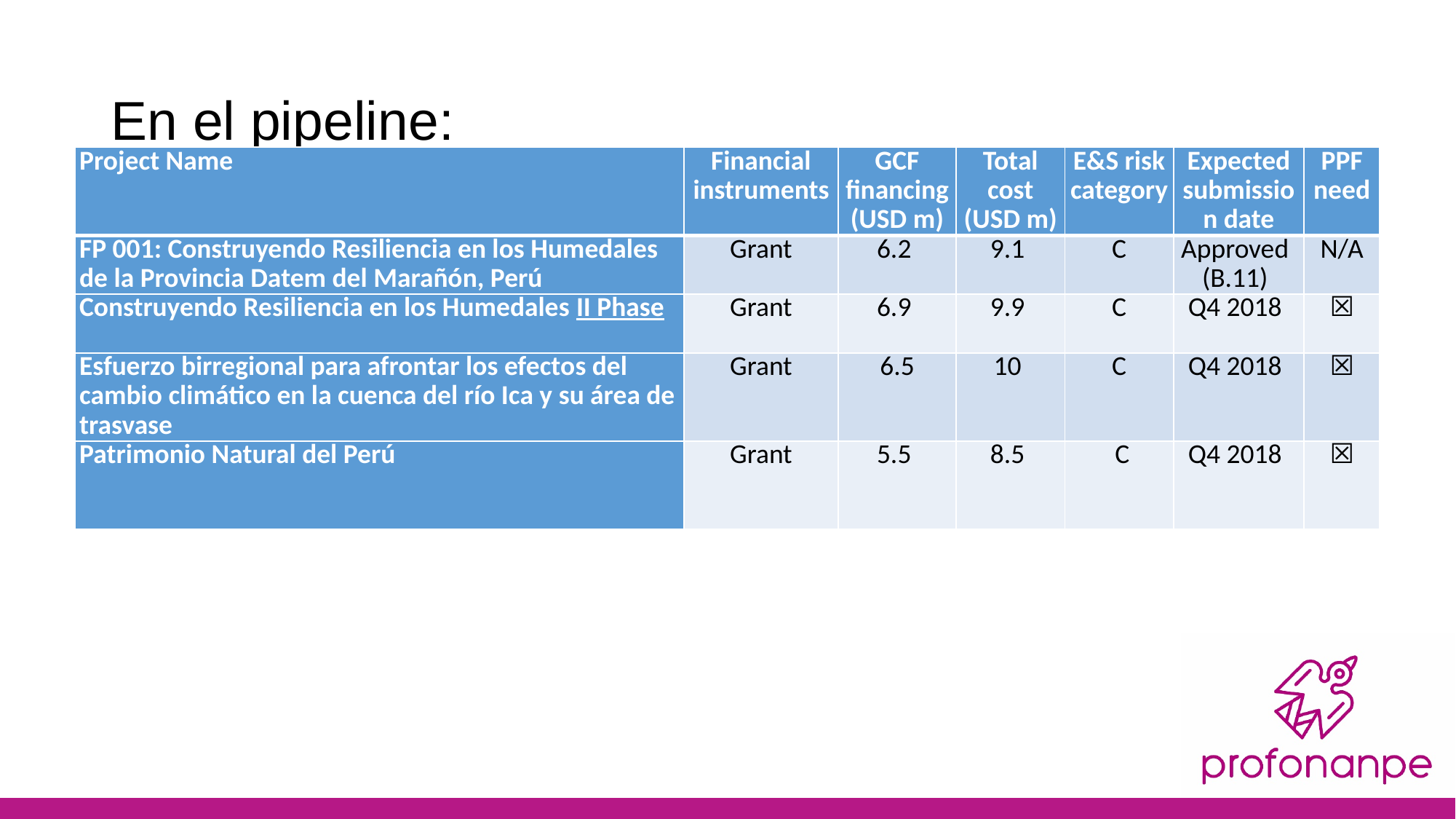

# En el pipeline:
| Project Name | Financial instruments | GCF financing (USD m) | Total cost (USD m) | E&S risk category | Expected submission date | PPF need |
| --- | --- | --- | --- | --- | --- | --- |
| FP 001: Construyendo Resiliencia en los Humedales de la Provincia Datem del Marañón, Perú | Grant | 6.2 | 9.1 | C | Approved (B.11) | N/A |
| Construyendo Resiliencia en los Humedales II Phase | Grant | 6.9 | 9.9 | C | Q4 2018 | ☒ |
| Esfuerzo birregional para afrontar los efectos del cambio climático en la cuenca del río Ica y su área de trasvase | Grant | 6.5 | 10 | C | Q4 2018 | ☒ |
| Patrimonio Natural del Perú | Grant | 5.5 | 8.5 | C | Q4 2018 | ☒ |